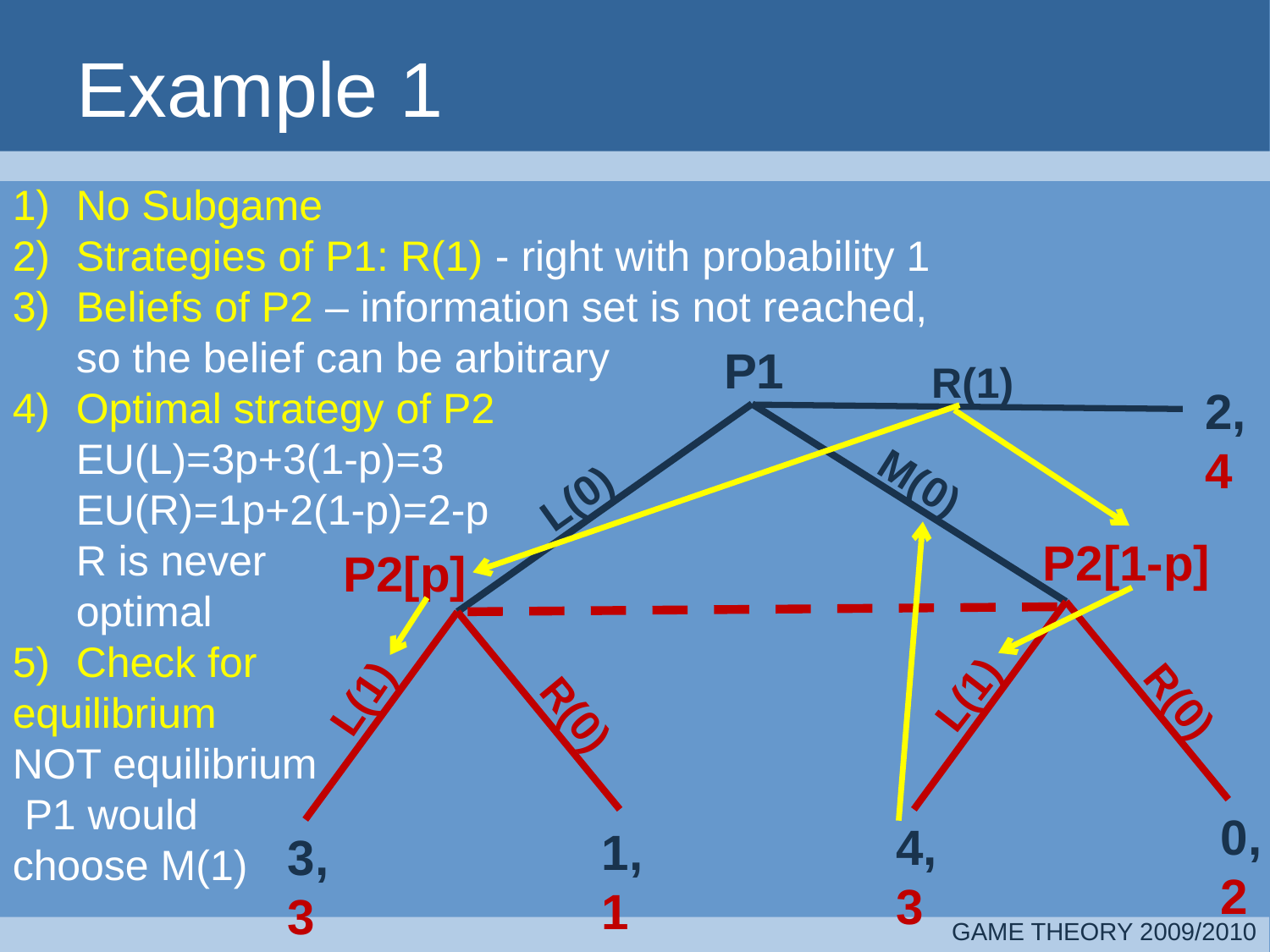

# Example 1
No Subgame
Strategies of P1: R(1) - right with probability 1
Beliefs of P2 – information set is not reached, so the belief can be arbitrary
Optimal strategy of P2
EU(L)=3p+3(1-p)=3
EU(R)=1p+2(1-p)=2-p
R is never
optimal
Check for
equilibrium
NOT equilibrium
 P1 would
choose M(1)

P1
R(1)
L(0)
P2[1-p]
P2[p]
L(1)
L(1)
R(0)
R(0)
0,
2
4,
3
1,
1
3,
3

2,
4
M(0)
GAME THEORY 2009/2010